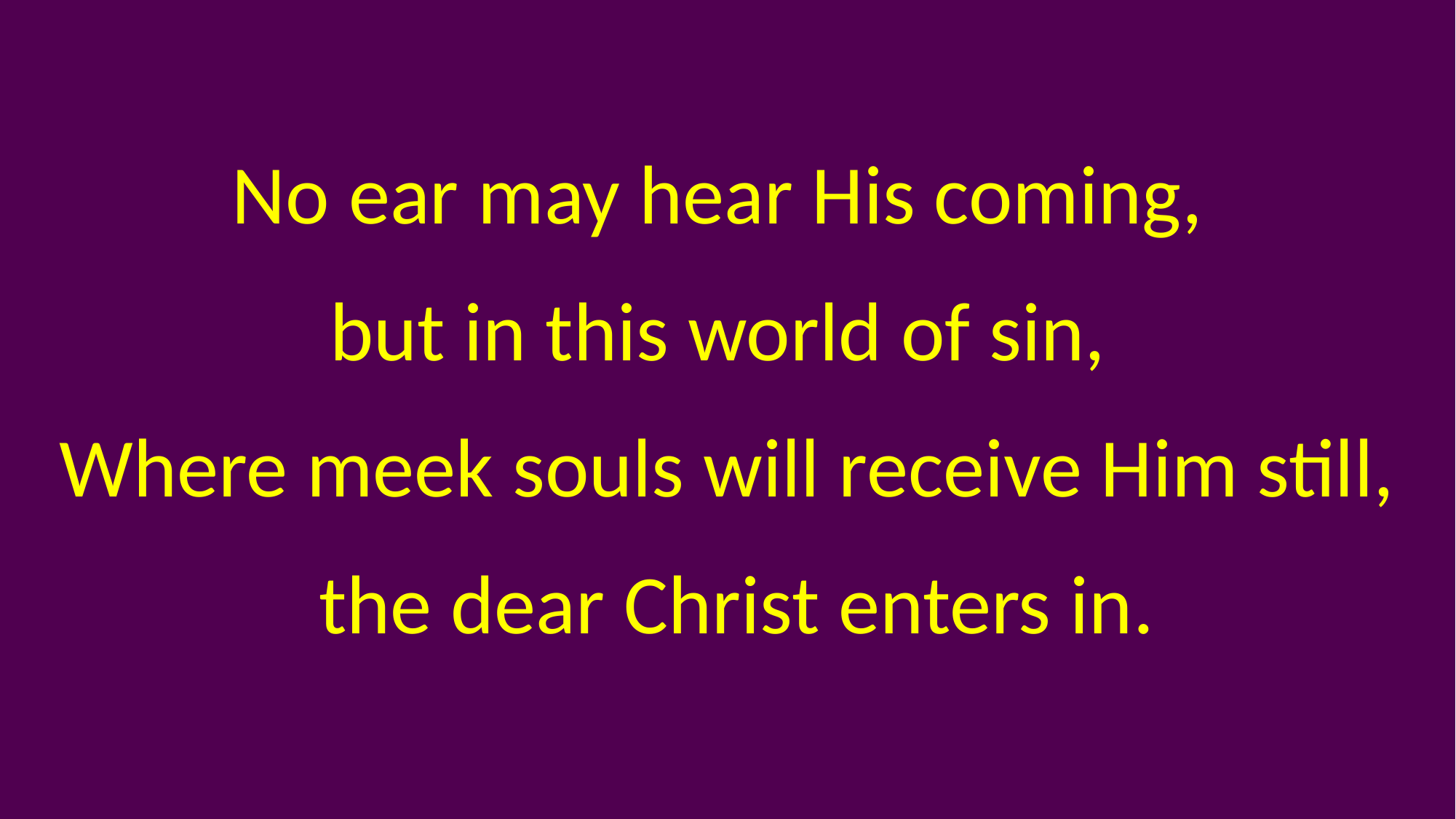

No ear may hear His coming,
but in this world of sin,
Where meek souls will receive Him still,
 the dear Christ enters in.